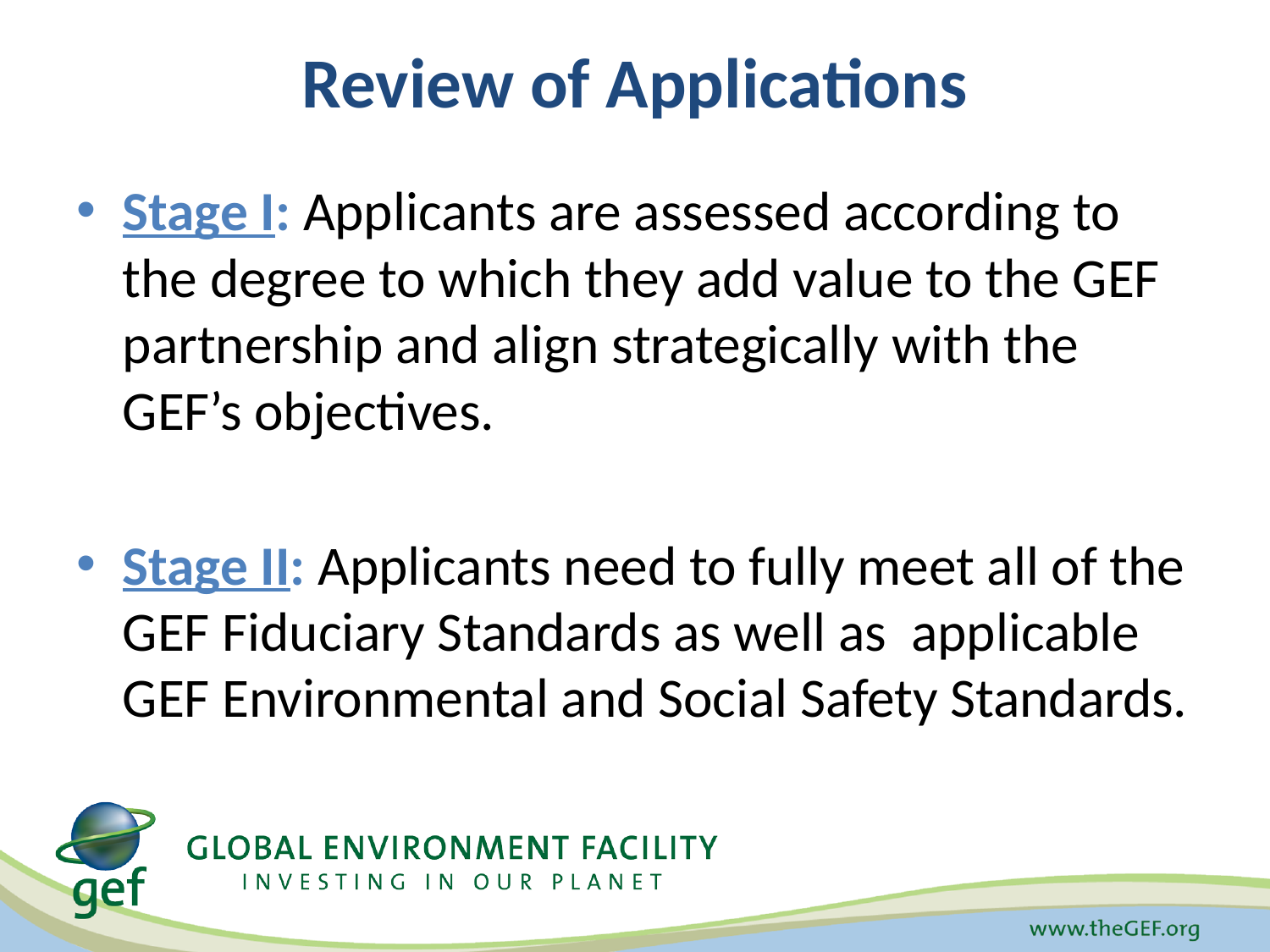

# Review of Applications
Stage I: Applicants are assessed according to the degree to which they add value to the GEF partnership and align strategically with the GEF’s objectives.

Stage II: Applicants need to fully meet all of the GEF Fiduciary Standards as well as  applicable GEF Environmental and Social Safety Standards.